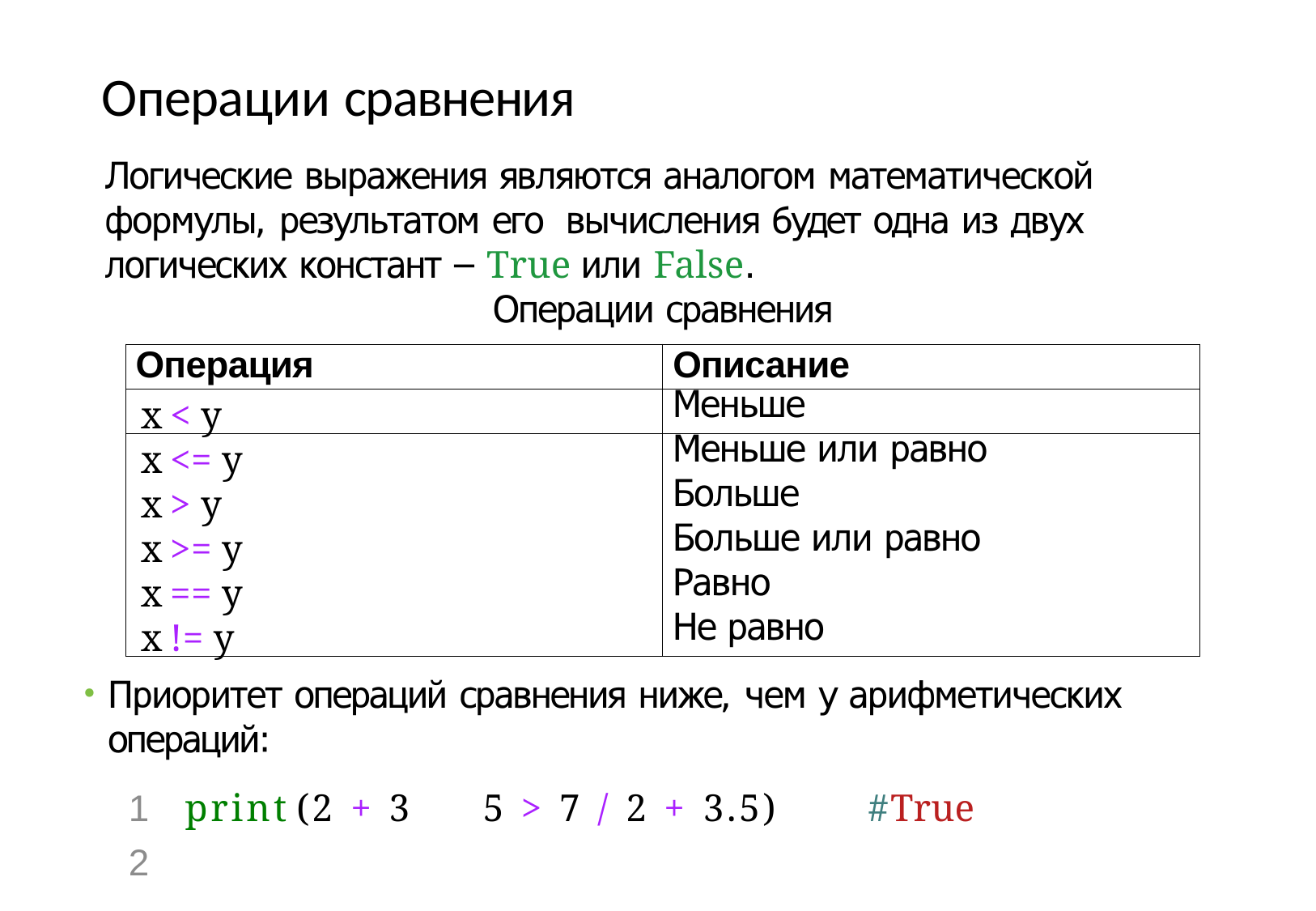

# Операции сравнения
Логические выражения являются аналогом математической формулы, результатом его  вычисления будет одна из двух логических констант – True или False.
Операции сравнения
| Операция |  | Описание |
| --- | --- | --- |
| x | < y | Меньше |
| x | <= y | Меньше или равно |
| x | > y | Больше |
| x | >= y | Больше или равно |
| x | == y | Равно |
| x | != y | Не равно |
Приоритет операций сравнения ниже, чем у арифметических операций:
1	print (2 + 3	5 > 7 / 2 + 3.5)	#True
2